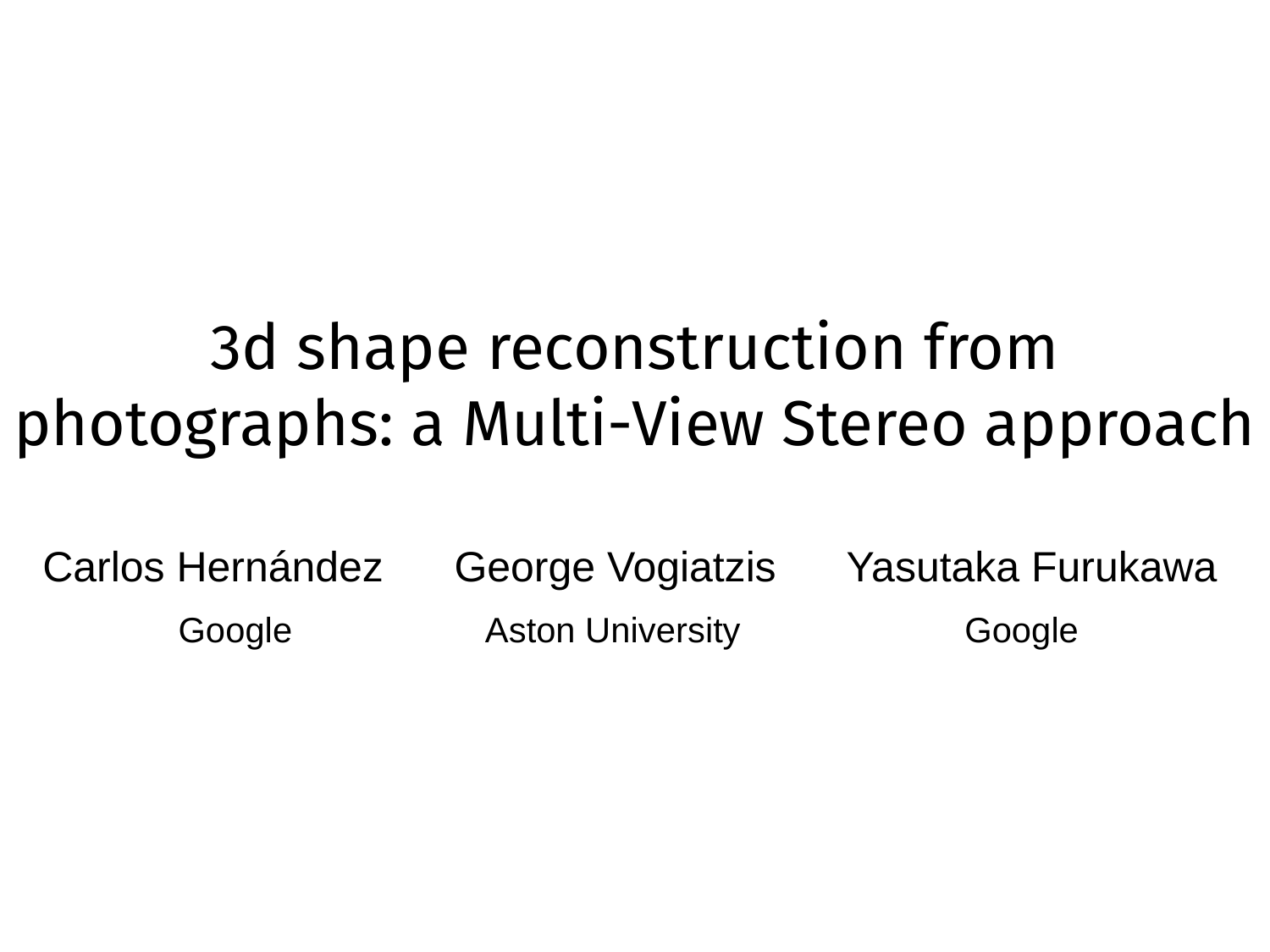

# 3d shape reconstruction from photographs: a Multi-View Stereo approach
Carlos Hernández      George Vogiatzis      Yasutaka Furukawa
Google                    Aston University                       Google